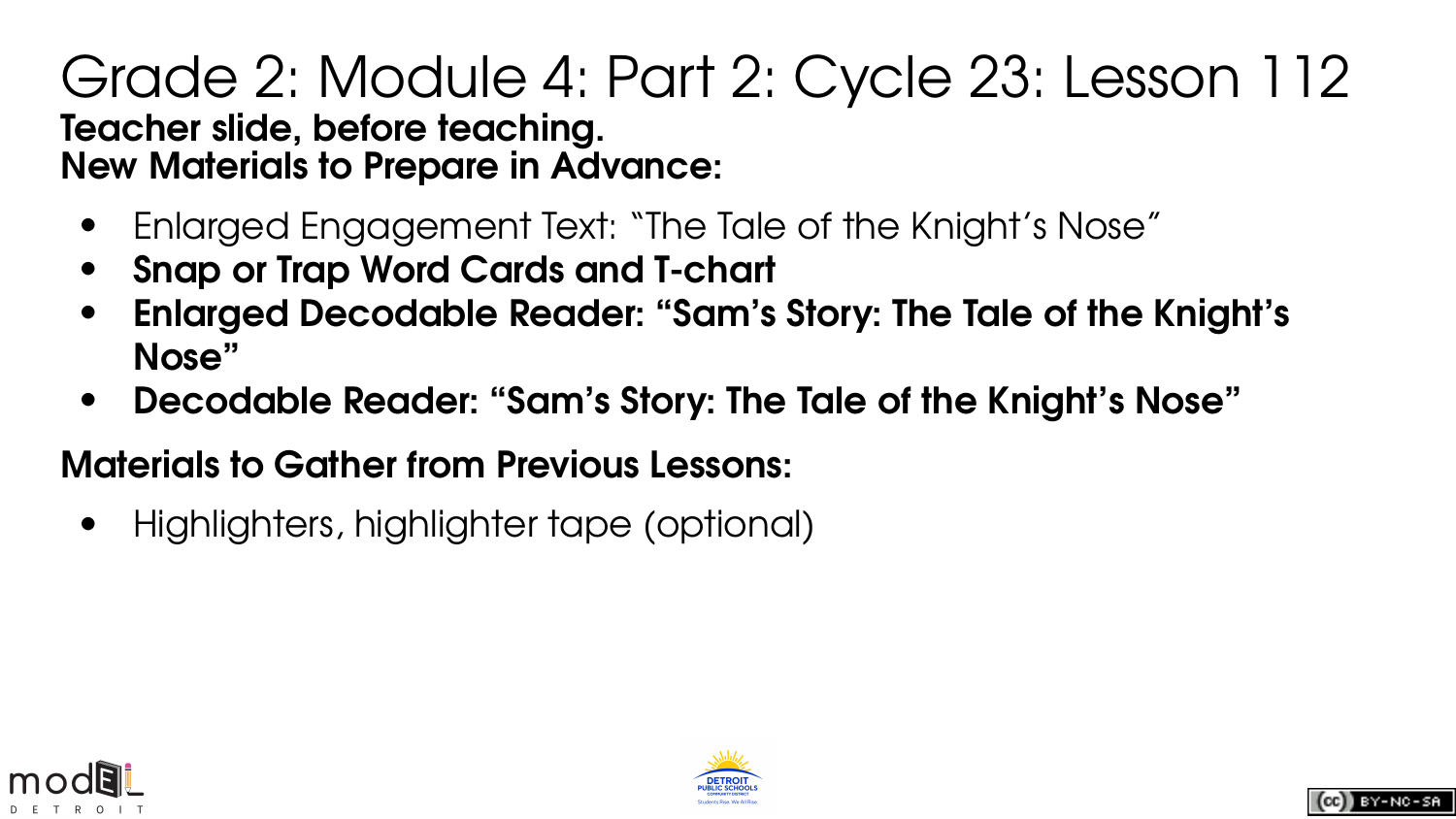

# Grade 2: Module 4: Part 2: Cycle 23: Lesson 112
Teacher slide, before teaching.
New Materials to Prepare in Advance:
Enlarged Engagement Text: “The Tale of the Knight’s Nose”
Snap or Trap Word Cards and T-chart
Enlarged Decodable Reader: “Sam’s Story: The Tale of the Knight’s Nose”
Decodable Reader: “Sam’s Story: The Tale of the Knight’s Nose”
Materials to Gather from Previous Lessons:
Highlighters, highlighter tape (optional)